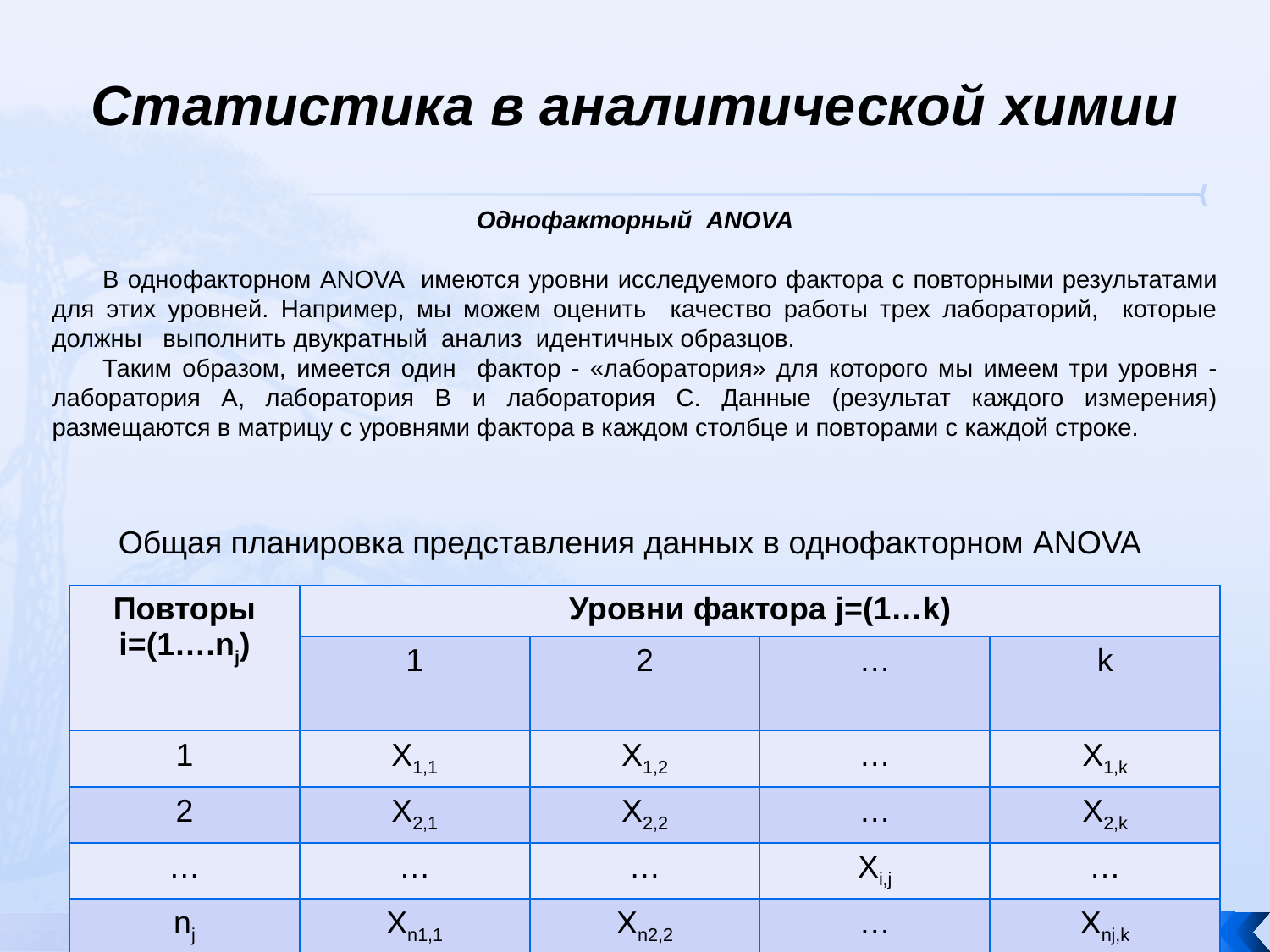

# Статистика в аналитической химии
Однофакторный  ANOVA

В однофакторном ANOVA  имеются уровни исследуемого фактора с повторными результатами для этих уровней. Например, мы можем оценить  качество работы трех лабораторий,  которые должны   выполнить двукратный  анализ  идентичных образцов.
Таким образом, имеется один  фактор - «лаборатория» для которого мы имеем три уровня - лаборатория А, лаборатория В и лаборатория С. Данные (результат каждого измерения) размещаются в матрицу с уровнями фактора в каждом столбце и повторами с каждой строке.

Общая планировка представления данных в однофакторном ANOVA
| Повторы i=(1….nj) | Уровни фактора j=(1…k) |  |  |  |
| --- | --- | --- | --- | --- |
|  | 1 | 2 | … | k |
| 1 | X1,1 | X1,2 | … | X1,k |
| 2 | X2,1 | X2,2 | … | X2,k |
| … | … | … | Xi,j | … |
| nj | Xn1,1 | Xn2,2 | … | Xnj,k |